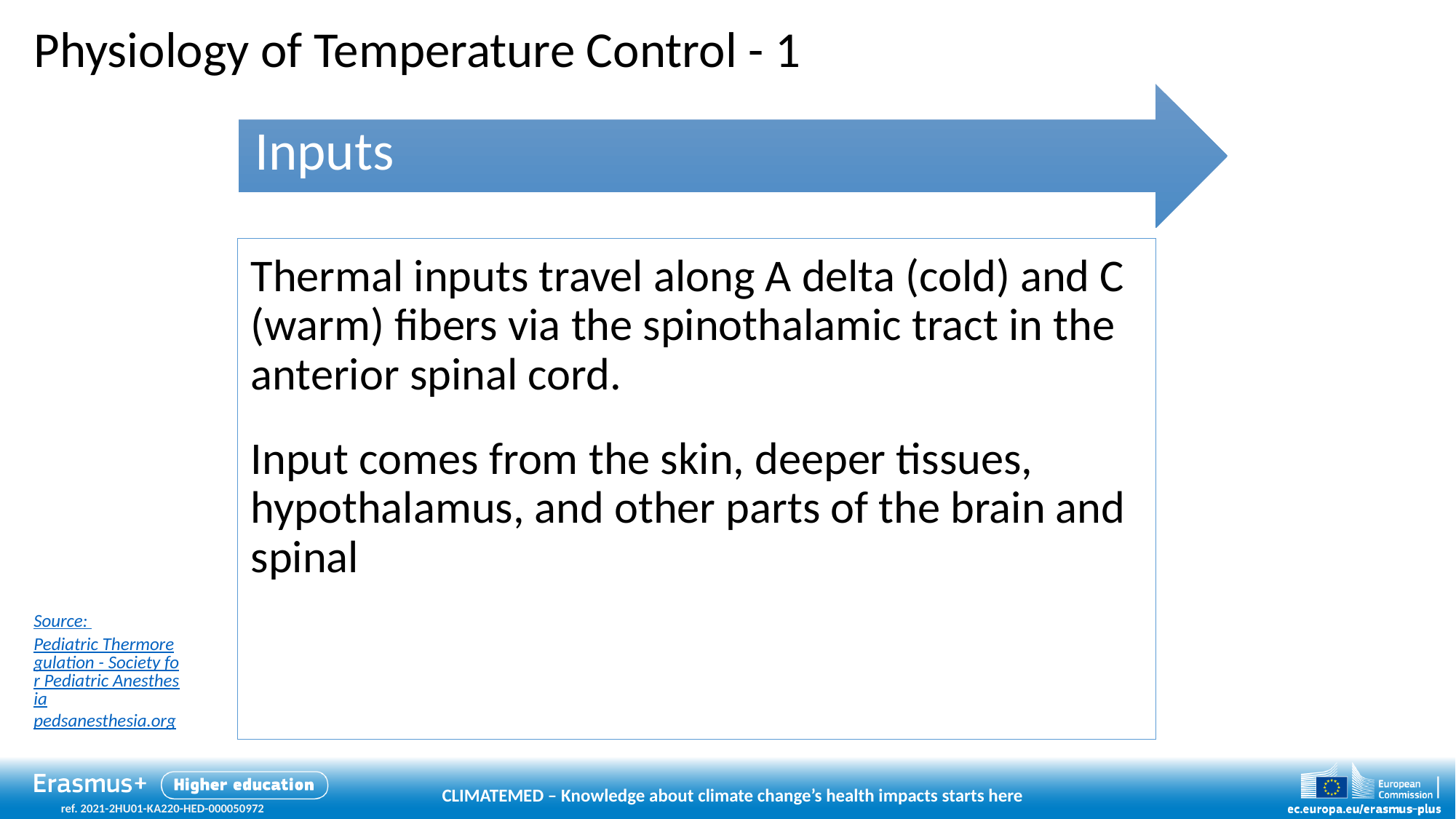

# Physiology of Temperature Control - 1
Inputs
Thermal inputs travel along A delta (cold) and C (warm) fibers via the spinothalamic tract in the anterior spinal cord.

Input comes from the skin, deeper tissues, hypothalamus, and other parts of the brain and spinal

Source: Pediatric Thermoregulation - Society for Pediatric Anesthesia
pedsanesthesia.org